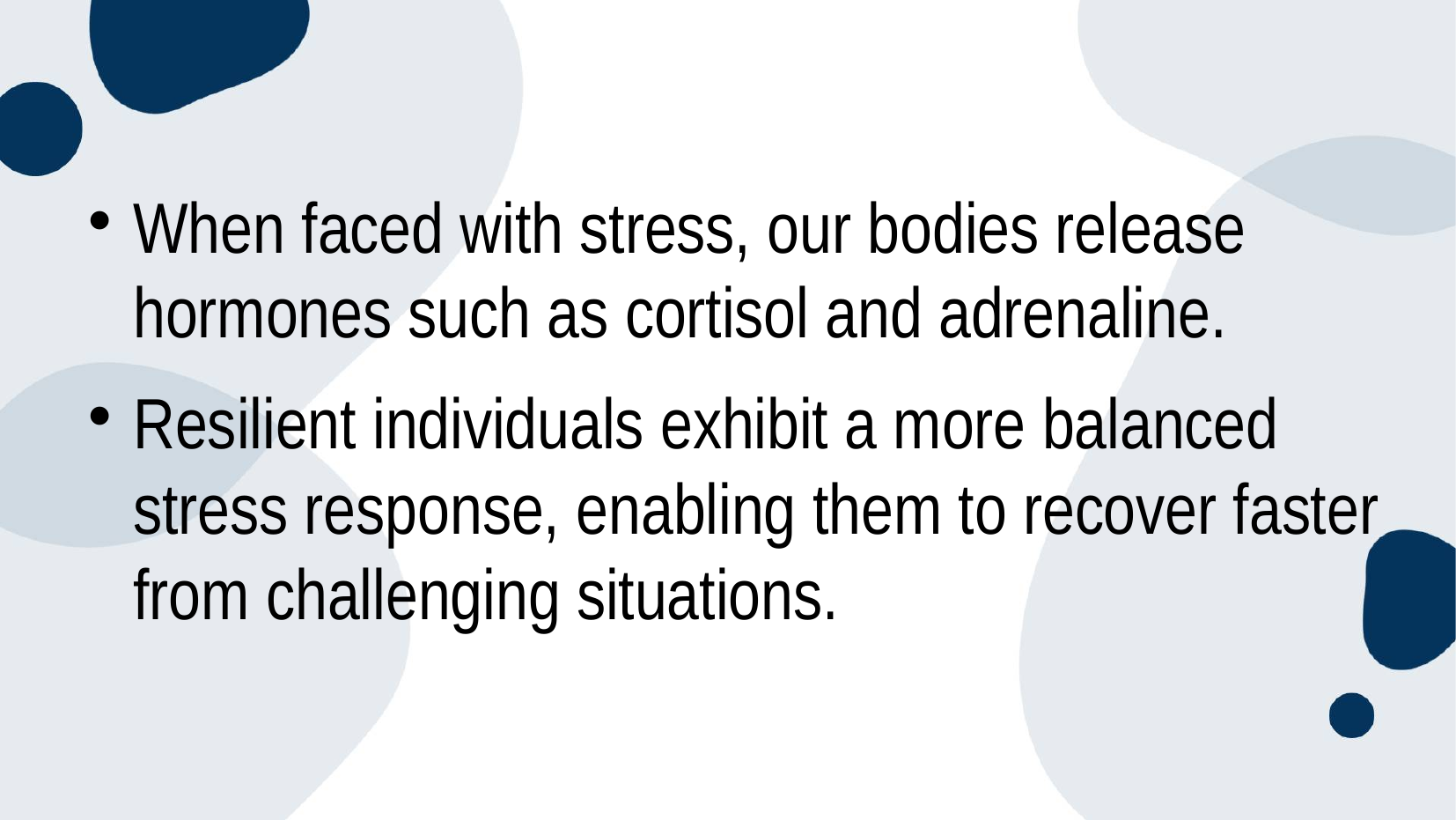

#
When faced with stress, our bodies release hormones such as cortisol and adrenaline.
Resilient individuals exhibit a more balanced stress response, enabling them to recover faster from challenging situations.